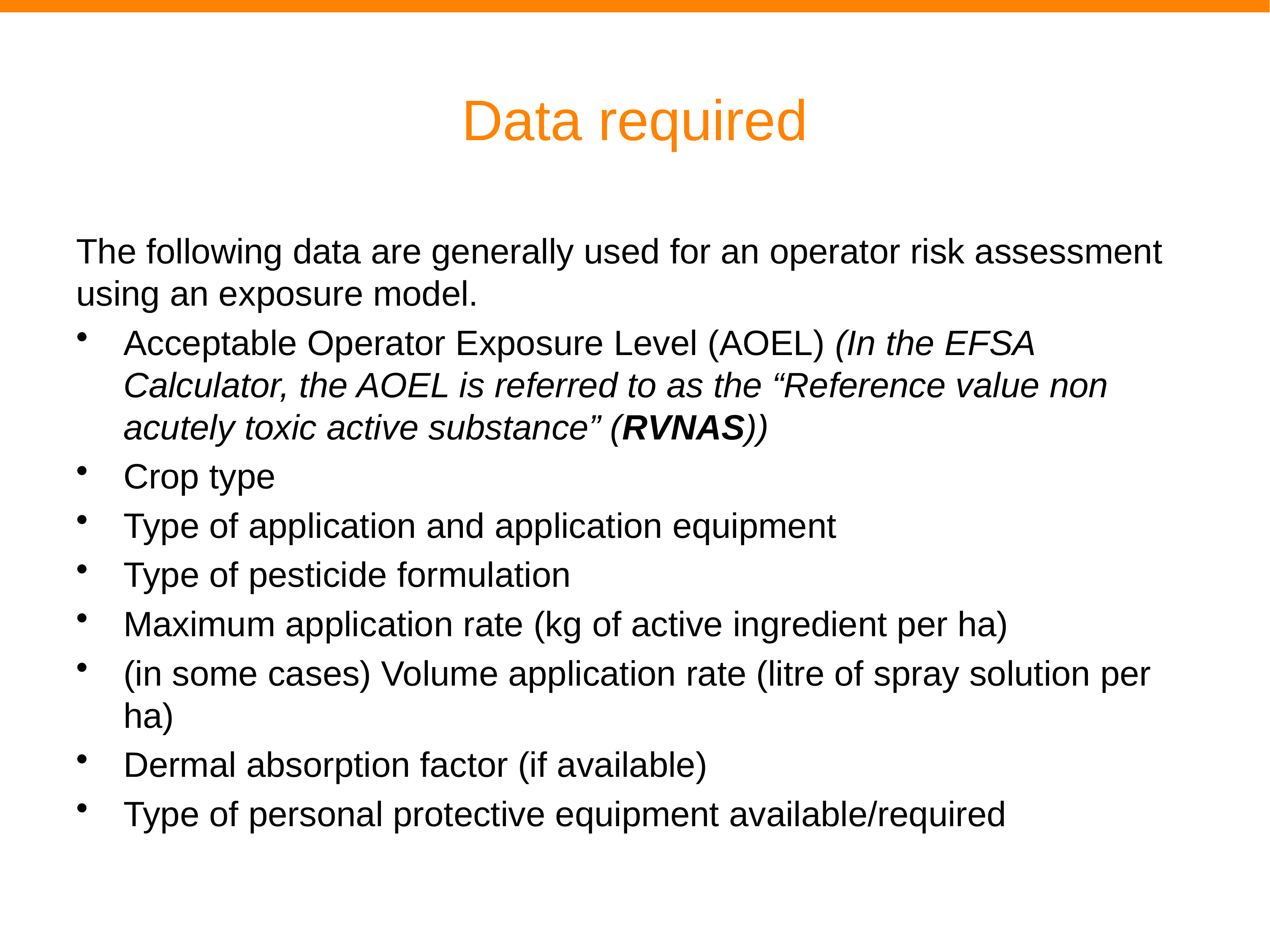

# Data required
The following data are generally used for an operator risk assessment using an exposure model.
Acceptable Operator Exposure Level (AOEL) (In the EFSA Calculator, the AOEL is referred to as the “Reference value non acutely toxic active substance” (RVNAS))
Crop type
Type of application and application equipment
Type of pesticide formulation
Maximum application rate (kg of active ingredient per ha)
(in some cases) Volume application rate (litre of spray solution per ha)
Dermal absorption factor (if available)
Type of personal protective equipment available/required